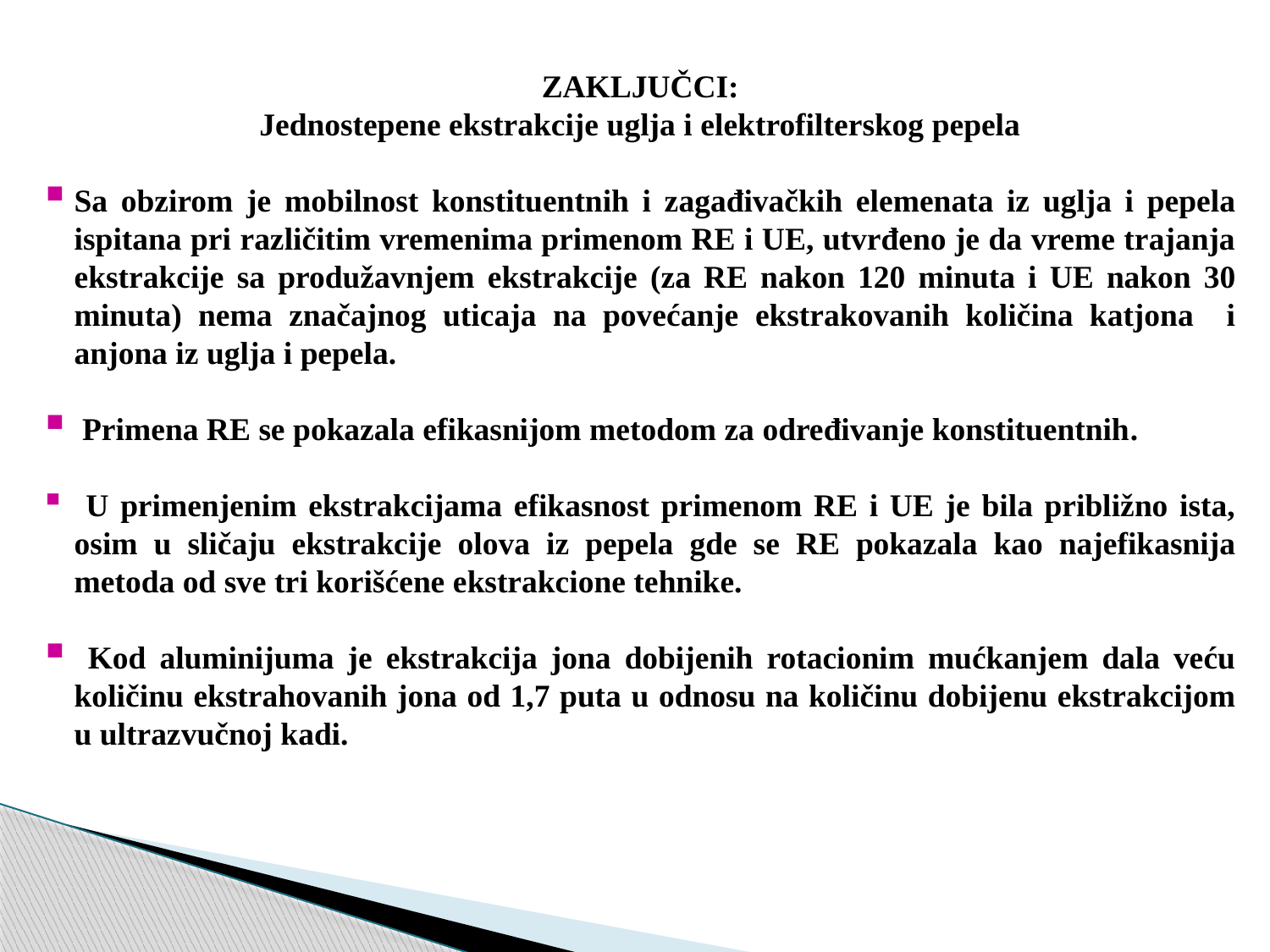

ZAKLJUČCI:
Jednostepene ekstrakcije uglja i elektrofilterskog pepela

Sa obzirom je mobilnost konstituentnih i zagađivačkih elemenata iz uglja i pepela ispitana pri različitim vremenima primenom RE i UE, utvrđeno je da vreme trajanja ekstrakcije sa produžavnjem ekstrakcije (za RE nakon 120 minuta i UE nakon 30 minuta) nema značajnog uticaja na povećanje ekstrakovanih količina katjona  i anjona iz uglja i pepela.

 Primena RE se pokazala efikasnijom metodom za određivanje konstituentnih.

 U primenjenim ekstrakcijama efikasnost primenom RE i UE je bila približno ista, osim u sličaju ekstrakcije olova iz pepela gde se RE pokazala kao najefikasnija metoda od sve tri korišćene ekstrakcione tehnike.

 Kod aluminijuma je ekstrakcija jona dobijenih rotacionim mućkanjem dala veću količinu ekstrahovanih jona od 1,7 puta u odnosu na količinu dobijenu ekstrakcijom u ultrazvučnoj kadi.